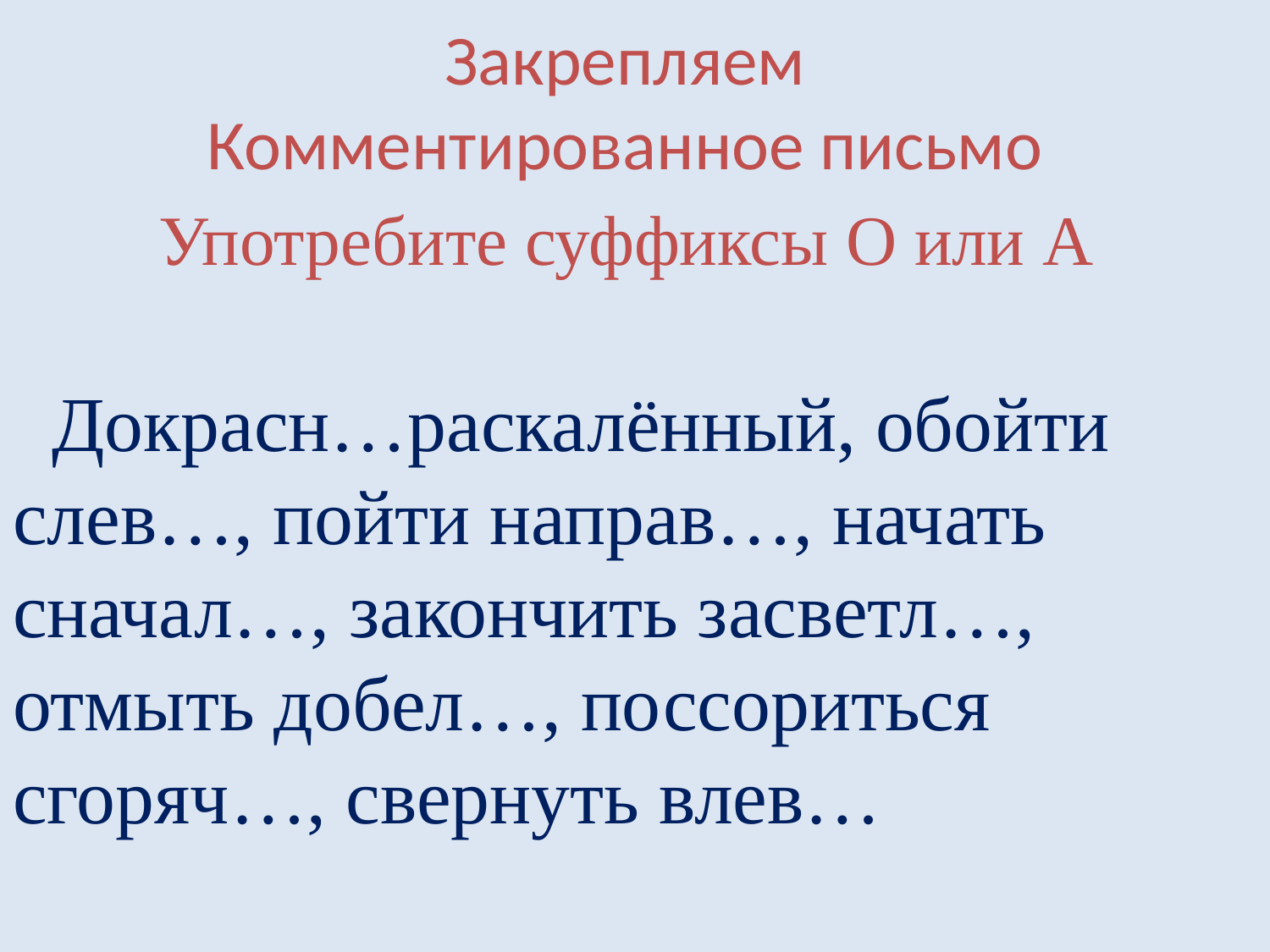

# Закрепляем Комментированное письмо
Употребите суффиксы О или А

  Докрасн…раскалённый, обойти слев…, пойти направ…, начать сначал…, закончить засветл…, отмыть добел…, поссориться сгоряч…, свернуть влев…